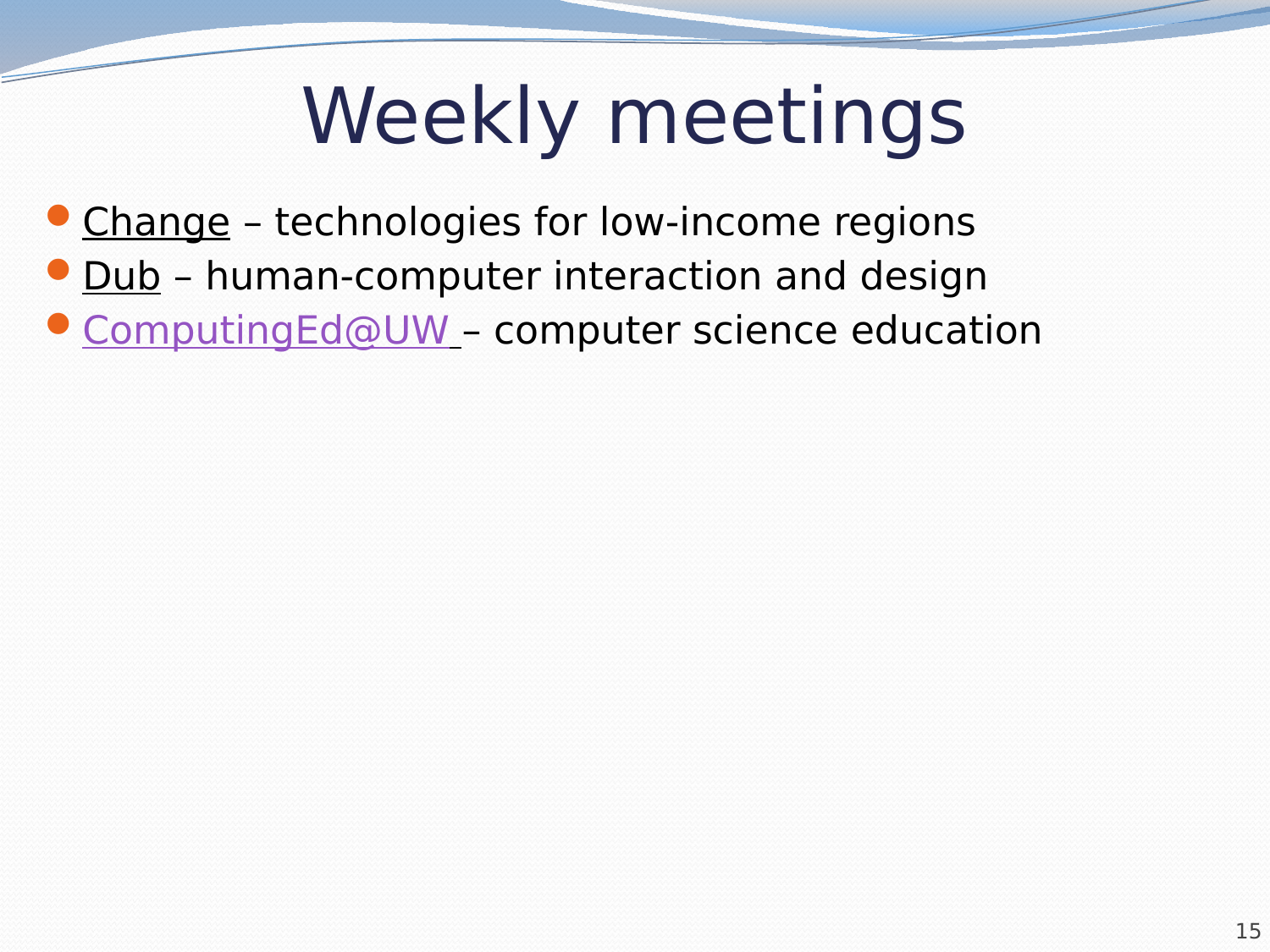

# Weekly meetings
Change – technologies for low-income regions
Dub – human-computer interaction and design
ComputingEd@UW – computer science education